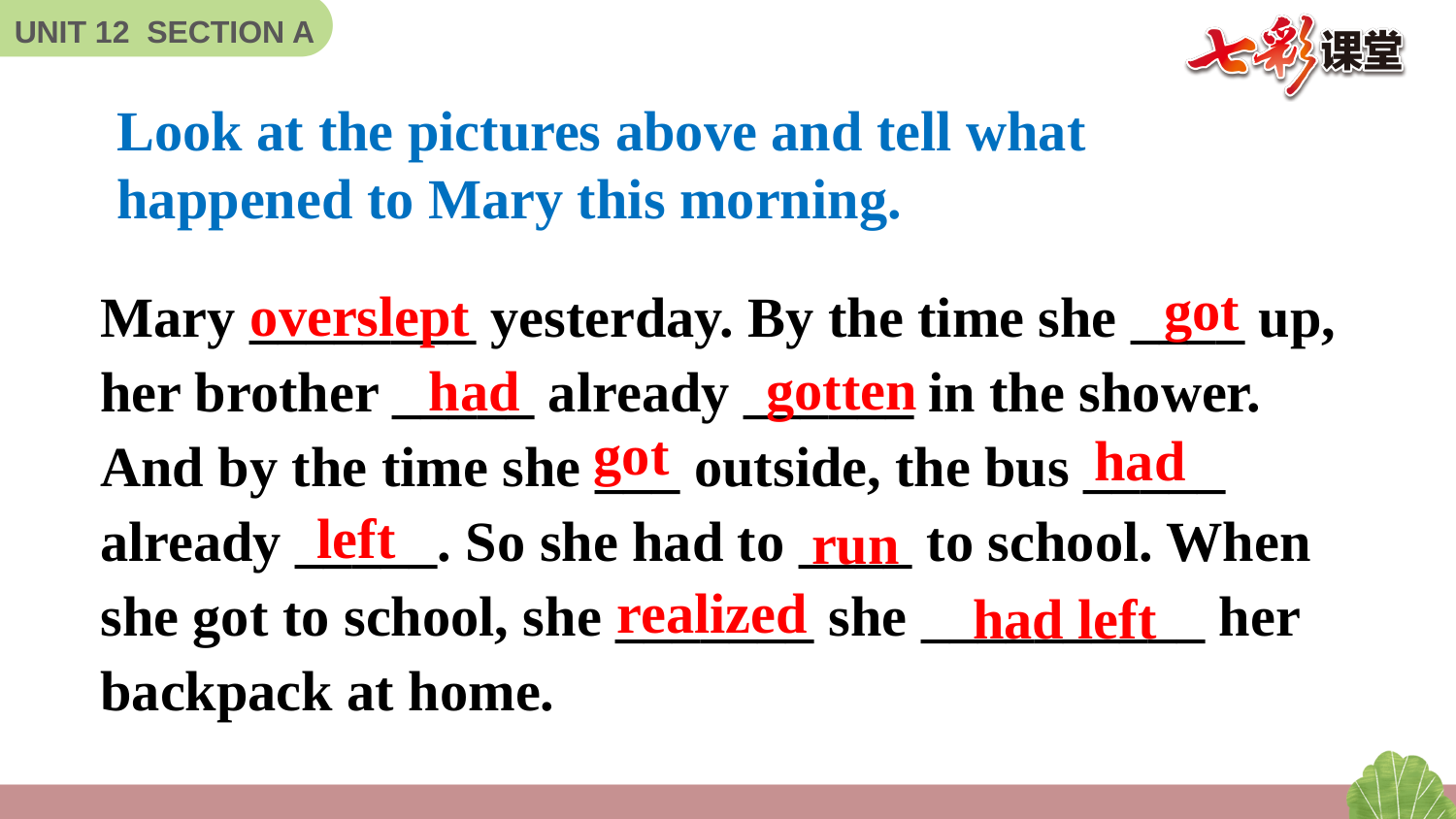

Look at the pictures above and tell what
happened to Mary this morning.
Mary ________ yesterday. By the time she ____ up, her brother _____ already ______ in the shower. And by the time she ___ outside, the bus _____ already _____. So she had to ____ to school. When she got to school, she _______ she __________ her backpack at home.
got
overslept
gotten
had
got
had
left
run
realized
had left